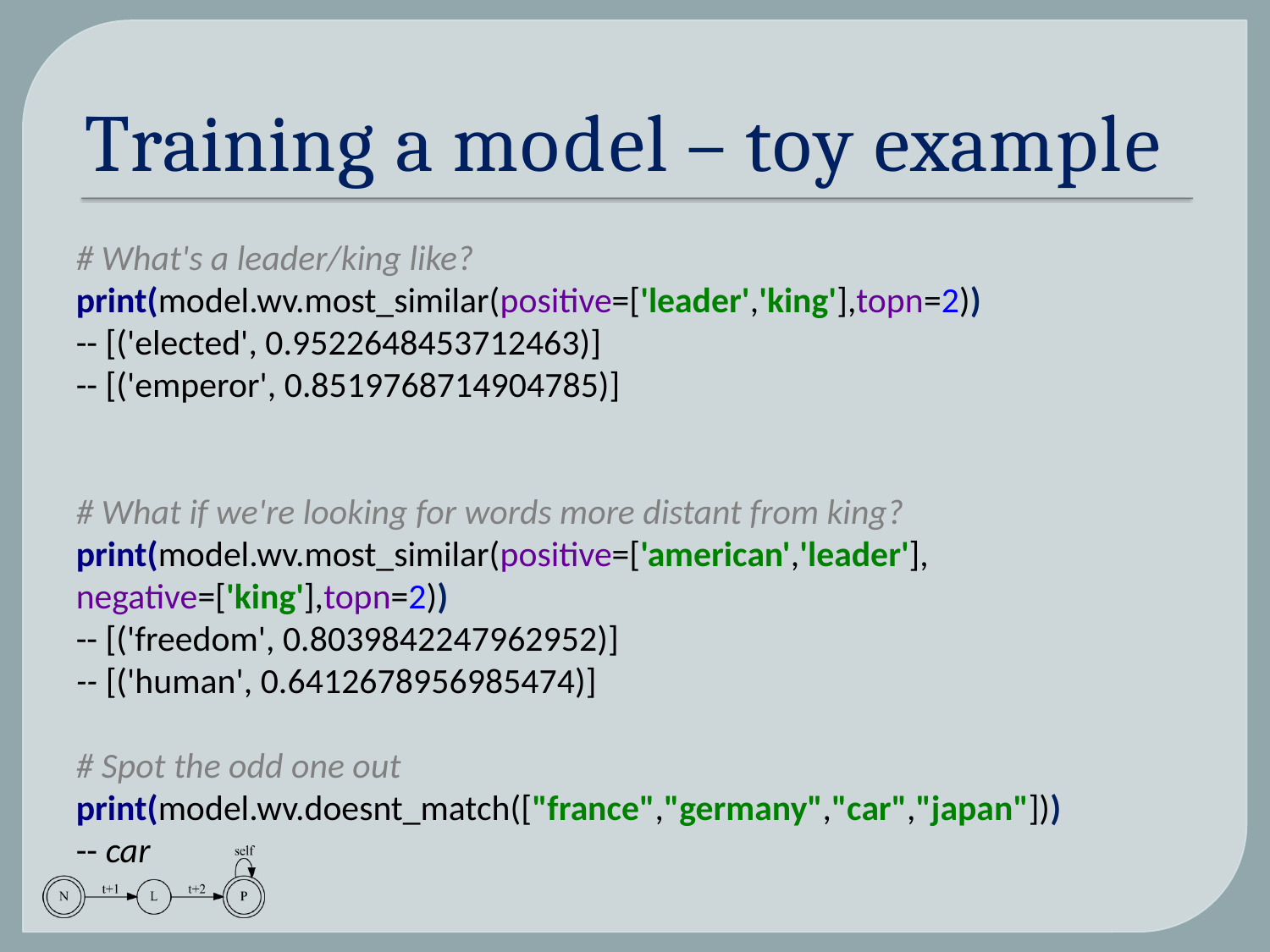

# Training a model – toy example
# What's a leader/king like? print(model.wv.most_similar(positive=['leader','king'],topn=2)) -- [('elected', 0.9522648453712463)]
-- [('emperor', 0.8519768714904785)]

# What if we're looking for words more distant from king? print(model.wv.most_similar(positive=['american','leader'], negative=['king'],topn=2)) -- [('freedom', 0.8039842247962952)]
-- [('human', 0.6412678956985474)]

# Spot the odd one out print(model.wv.doesnt_match(["france","germany","car","japan"]))
-- car